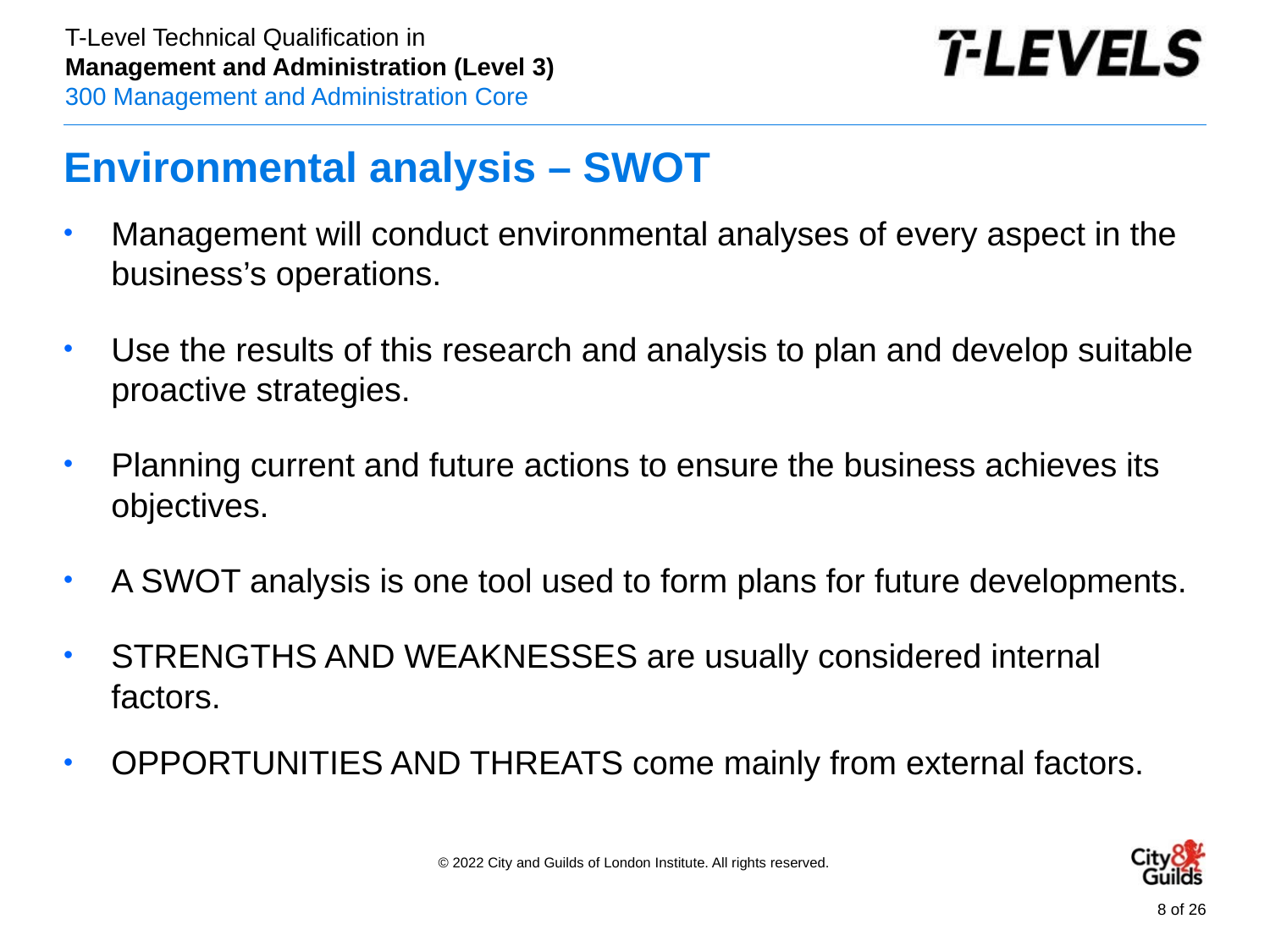

# Environmental analysis – SWOT
Management will conduct environmental analyses of every aspect in the business’s operations.
Use the results of this research and analysis to plan and develop suitable proactive strategies.
Planning current and future actions to ensure the business achieves its objectives.
A SWOT analysis is one tool used to form plans for future developments.
STRENGTHS AND WEAKNESSES are usually considered internal factors.
OPPORTUNITIES AND THREATS come mainly from external factors.